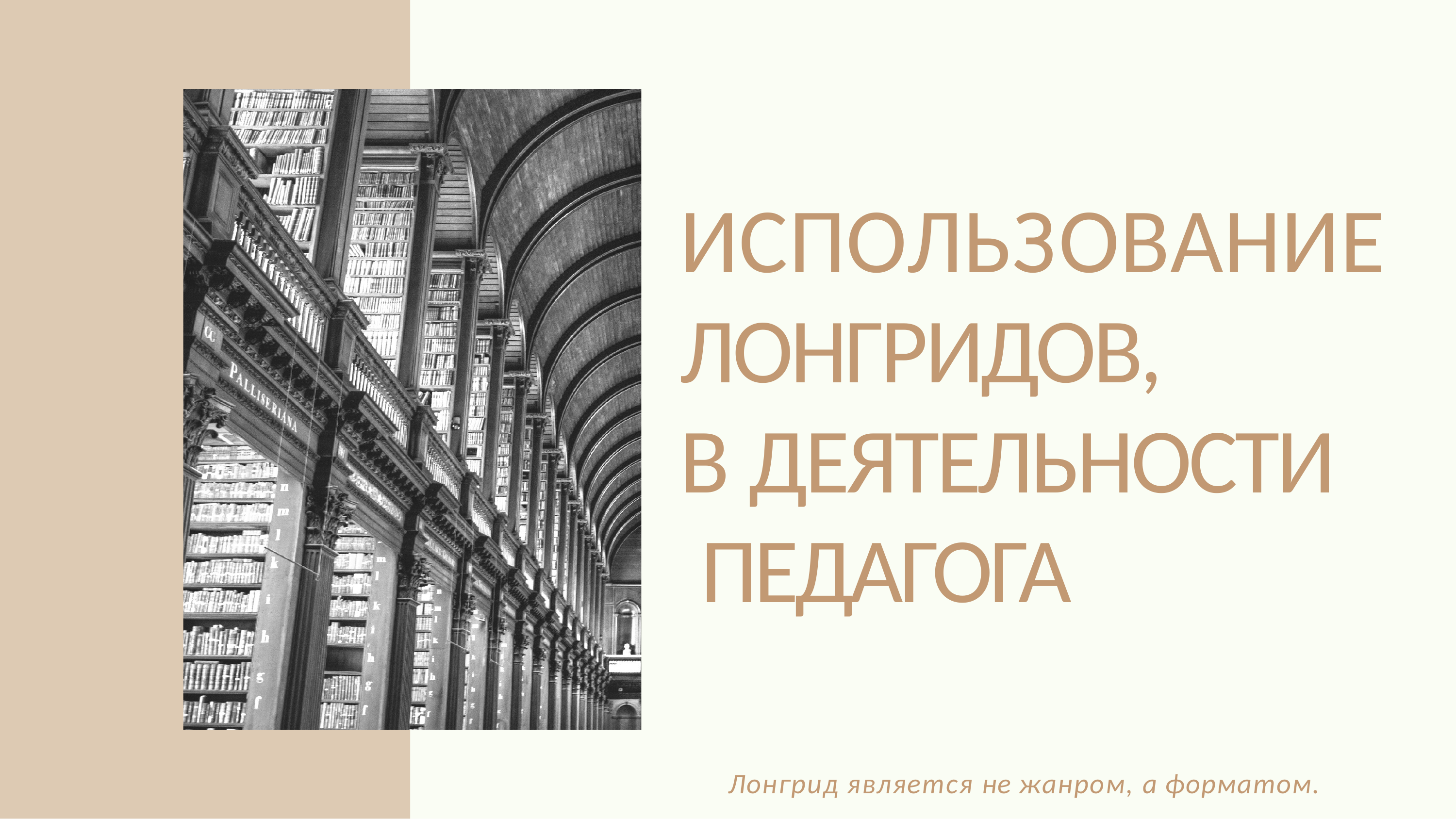

# ИСПОЛЬЗОВАНИЕ  ЛОНГРИДОВ,
В ДЕЯТЕЛЬНОСТИ  ПЕДАГОГА
Лонгрид является не жанром, а форматом.